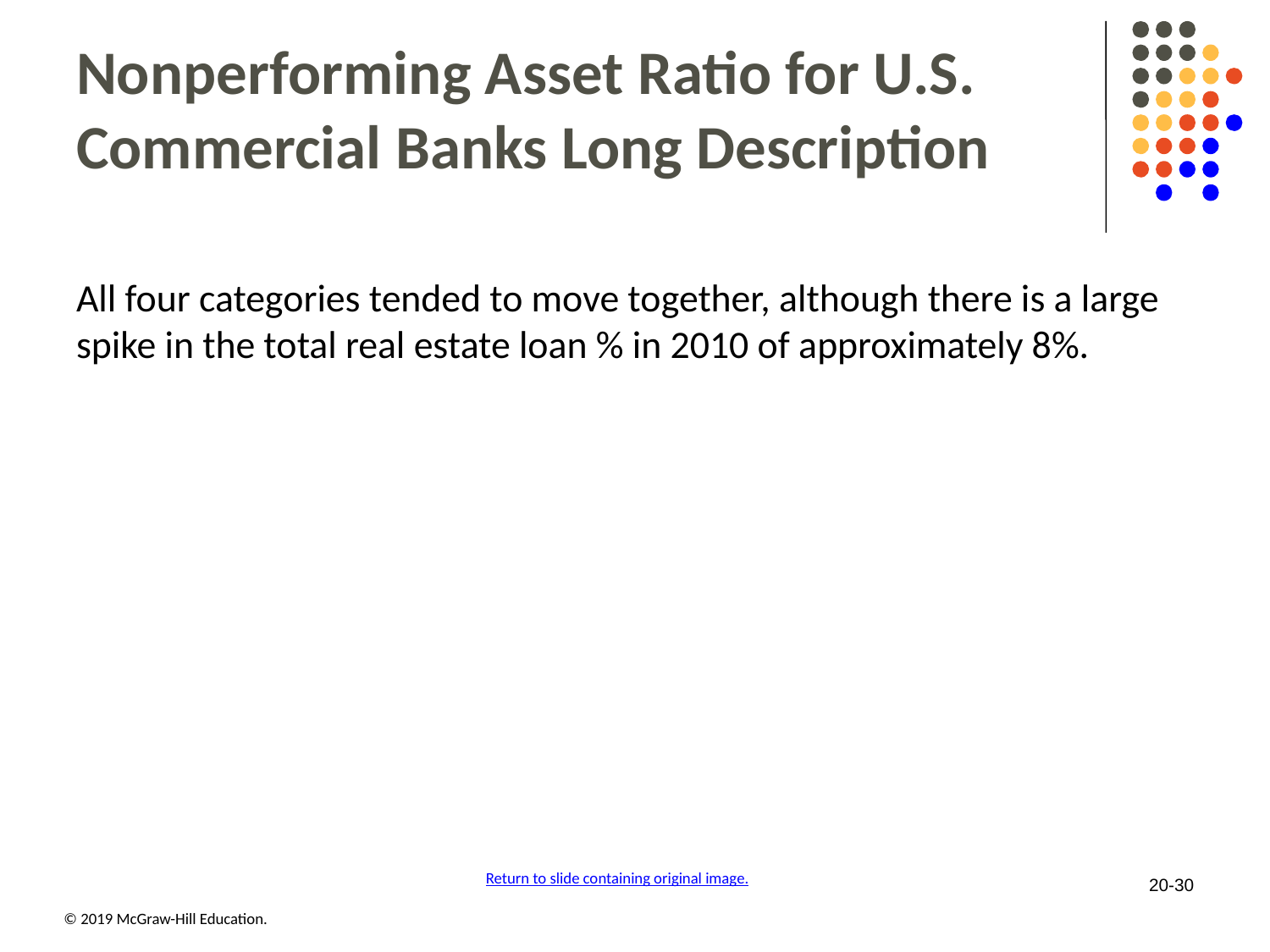

# Nonperforming Asset Ratio for U.S. Commercial Banks Long Description
All four categories tended to move together, although there is a large spike in the total real estate loan % in 2010 of approximately 8%.
Return to slide containing original image.
20-30